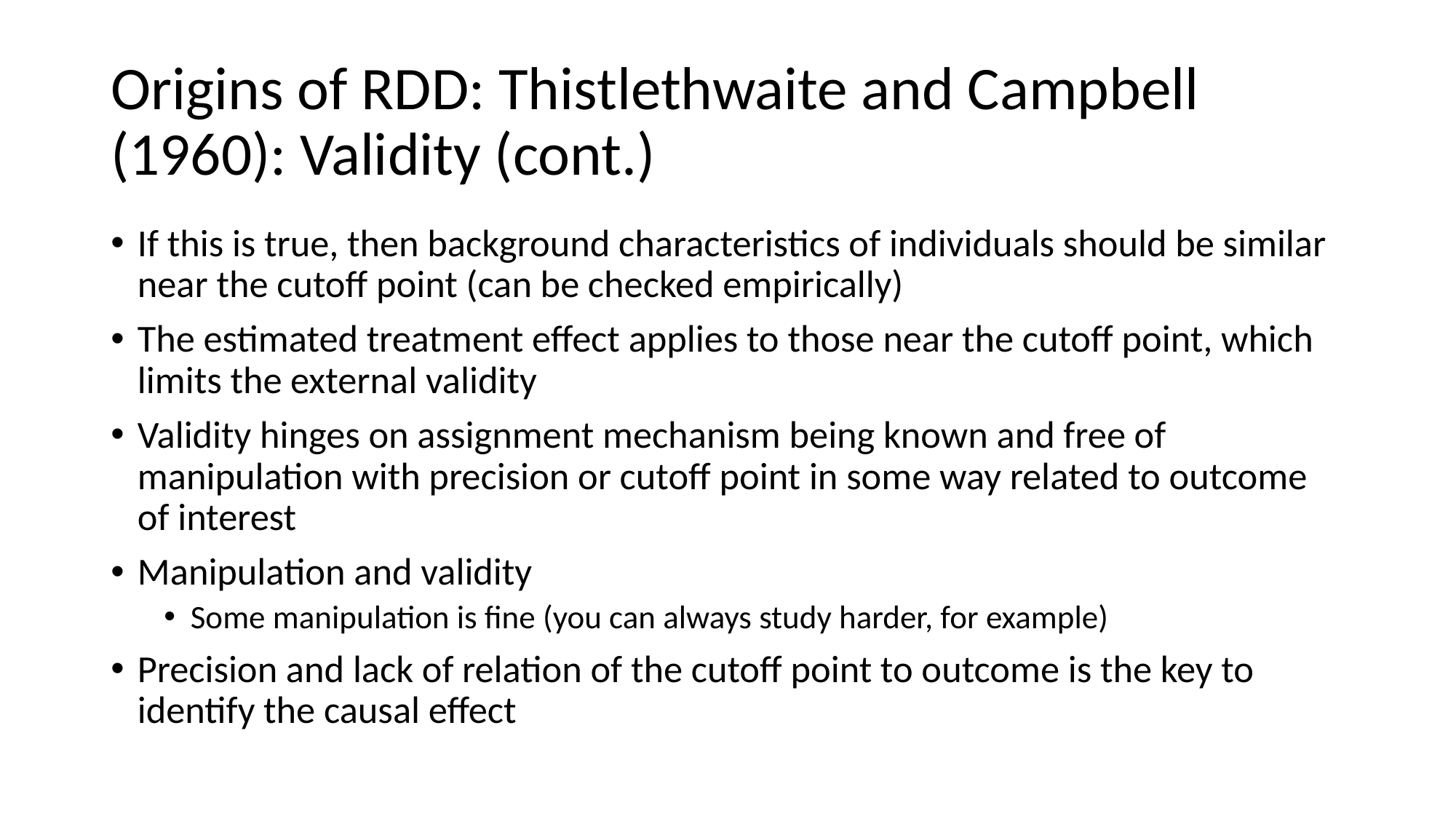

# Origins of RDD: Thistlethwaite and Campbell (1960): Validity (cont.)
If this is true, then background characteristics of individuals should be similar near the cutoff point (can be checked empirically)
The estimated treatment effect applies to those near the cutoff point, which limits the external validity
Validity hinges on assignment mechanism being known and free of manipulation with precision or cutoff point in some way related to outcome of interest
Manipulation and validity
Some manipulation is fine (you can always study harder, for example)
Precision and lack of relation of the cutoff point to outcome is the key to identify the causal effect